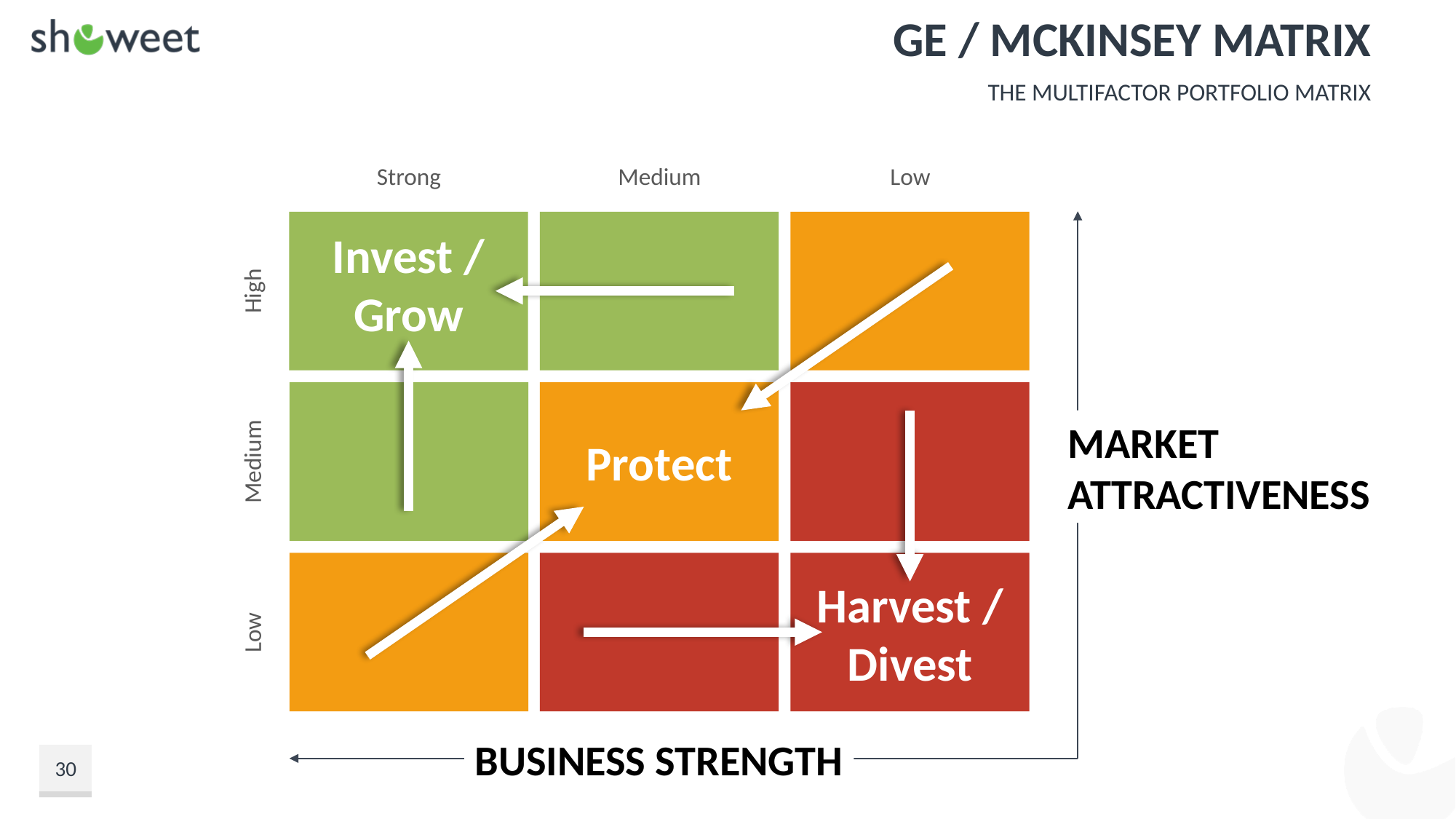

# GE / McKinsey Matrix
The Multifactor Portfolio Matrix
Strong
Medium
Low
Invest / Grow

High

Protect

MARKET
ATTRACTIVENESS
Medium

Harvest / Divest
Low
BUSINESS STRENGTH
30